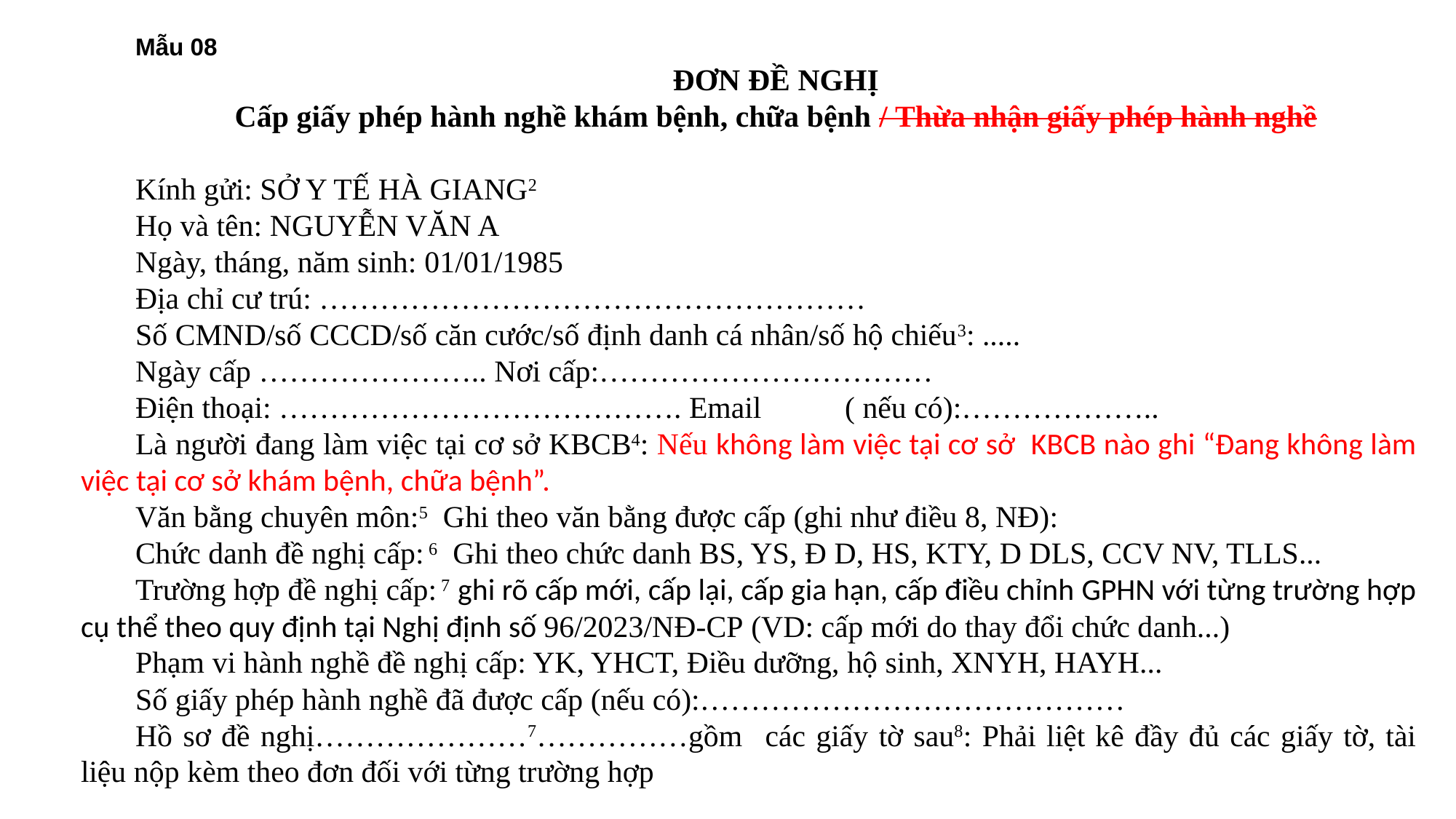

Mẫu 08
ĐƠN ĐỀ NGHỊ
Cấp giấy phép hành nghề khám bệnh, chữa bệnh / Thừa nhận giấy phép hành nghề

Kính gửi: SỞ Y TẾ HÀ GIANG2
Họ và tên: NGUYỄN VĂN A
Ngày, tháng, năm sinh: 01/01/1985
Địa chỉ cư trú: ………………………………………………
Số CMND/số CCCD/số căn cước/số định danh cá nhân/số hộ chiếu3: .....
Ngày cấp ………………….. Nơi cấp:……………………………
Điện thoại: …………………………………. Email	( nếu có):………………..
Là người đang làm việc tại cơ sở KBCB4: Nếu không làm việc tại cơ sở  KBCB nào ghi “Đang không làm việc tại cơ sở khám bệnh, chữa bệnh”.
Văn bằng chuyên môn:5  Ghi theo văn bằng được cấp (ghi như điều 8, NĐ):
Chức danh đề nghị cấp: 6  Ghi theo chức danh BS, YS, Đ D, HS, KTY, D DLS, CCV NV, TLLS...
Trường hợp đề nghị cấp: 7 ghi rõ cấp mới, cấp lại, cấp gia hạn, cấp điều chỉnh GPHN với từng trường hợp cụ thể theo quy định tại Nghị định số 96/2023/NĐ-CP (VD: cấp mới do thay đổi chức danh...)
Phạm vi hành nghề đề nghị cấp: YK, YHCT, Điều dưỡng, hộ sinh, XNYH, HAYH...
Số giấy phép hành nghề đã được cấp (nếu có):……………………………………
Hồ sơ đề nghị…………………7……………gồm	  các giấy tờ sau8: Phải liệt kê đầy đủ các giấy tờ, tài liệu nộp kèm theo đơn đối với từng trường hợp